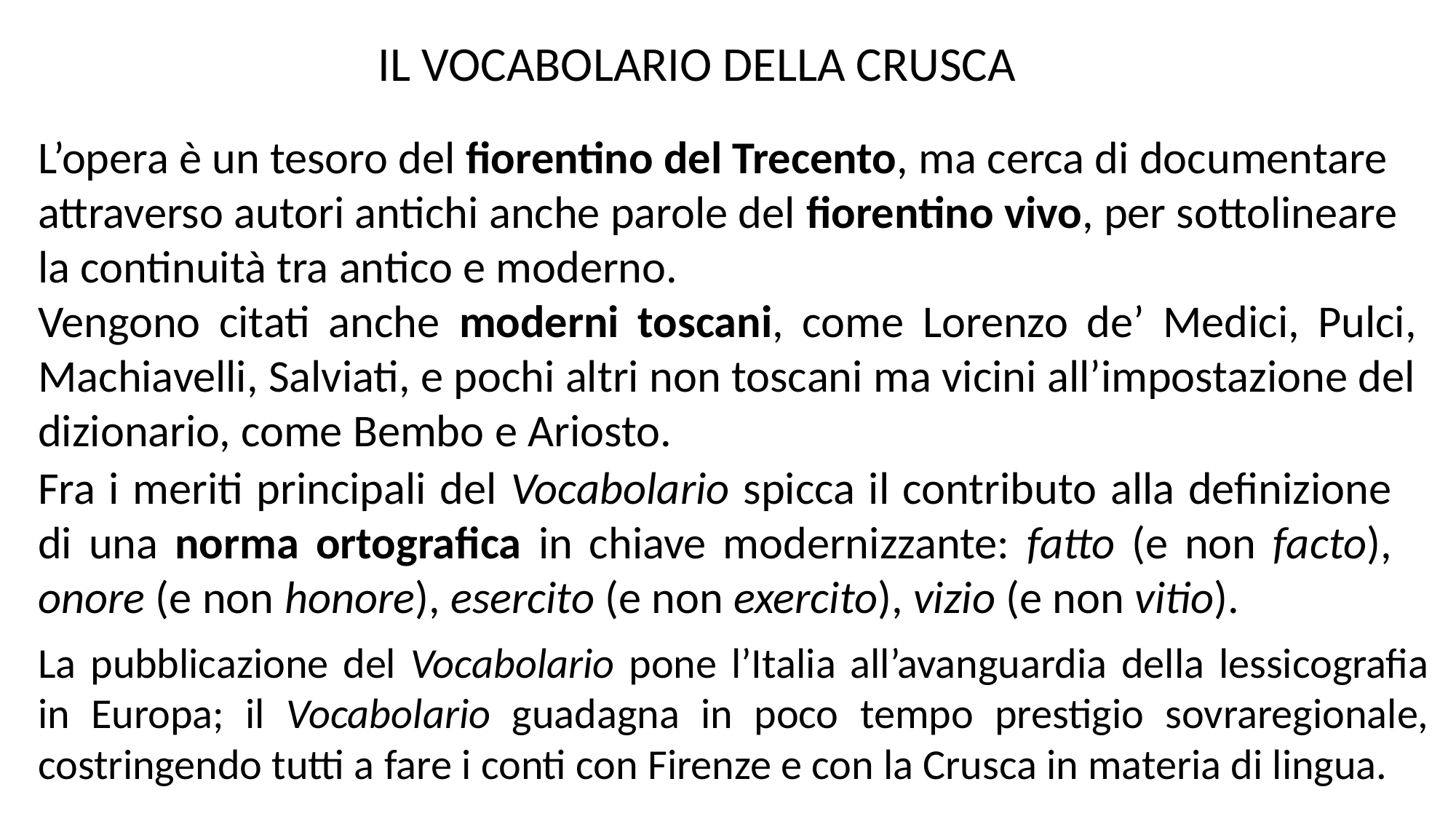

IL VOCABOLARIO DELLA CRUSCA
L’opera è un tesoro del fiorentino del Trecento, ma cerca di documentare attraverso autori antichi anche parole del fiorentino vivo, per sottolineare la continuità tra antico e moderno.
Vengono citati anche moderni toscani, come Lorenzo de’ Medici, Pulci, Machiavelli, Salviati, e pochi altri non toscani ma vicini all’impostazione del dizionario, come Bembo e Ariosto.
Fra i meriti principali del Vocabolario spicca il contributo alla definizione di una norma ortografica in chiave modernizzante: fatto (e non facto), onore (e non honore), esercito (e non exercito), vizio (e non vitio).
La pubblicazione del Vocabolario pone l’Italia all’avanguardia della lessicografia in Europa; il Vocabolario guadagna in poco tempo prestigio sovraregionale, costringendo tutti a fare i conti con Firenze e con la Crusca in materia di lingua.